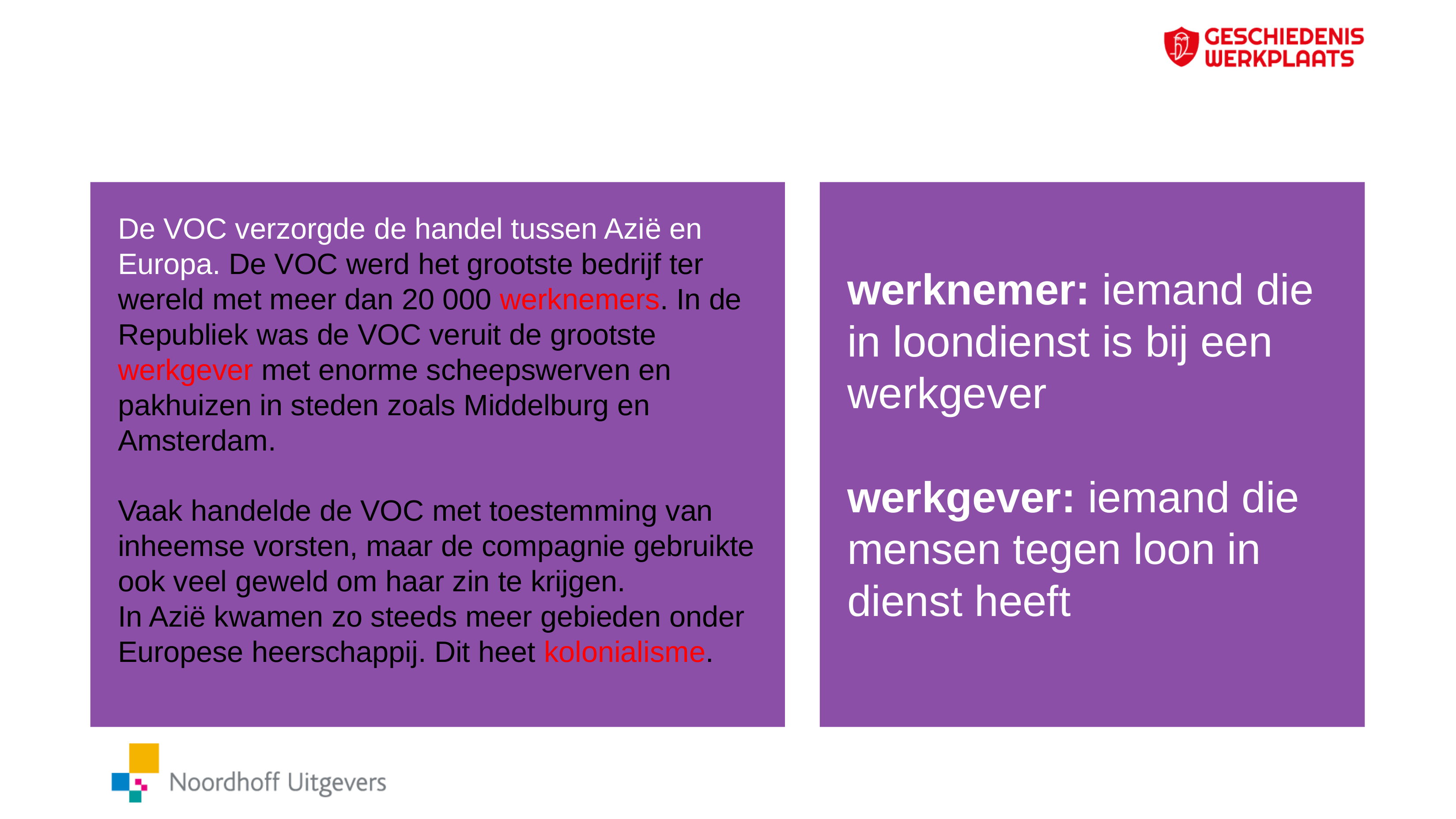

De VOC verzorgde de handel tussen Azië en Europa. De VOC werd het grootste bedrijf ter wereld met meer dan 20 000 werknemers. In de Republiek was de VOC veruit de grootste werkgever met enorme scheepswerven en pakhuizen in steden zoals Middelburg en Amsterdam.

Vaak handelde de VOC met toestemming van inheemse vorsten, maar de compagnie gebruikte ook veel geweld om haar zin te krijgen.
In Azië kwamen zo steeds meer gebieden onder Europese heerschappij. Dit heet kolonialisme.

werknemer: iemand die in loondienst is bij een werkgever

werkgever: iemand die mensen tegen loon in dienst heeft

kolonialisme: overheersing van een kolonie om eraan te verdienen